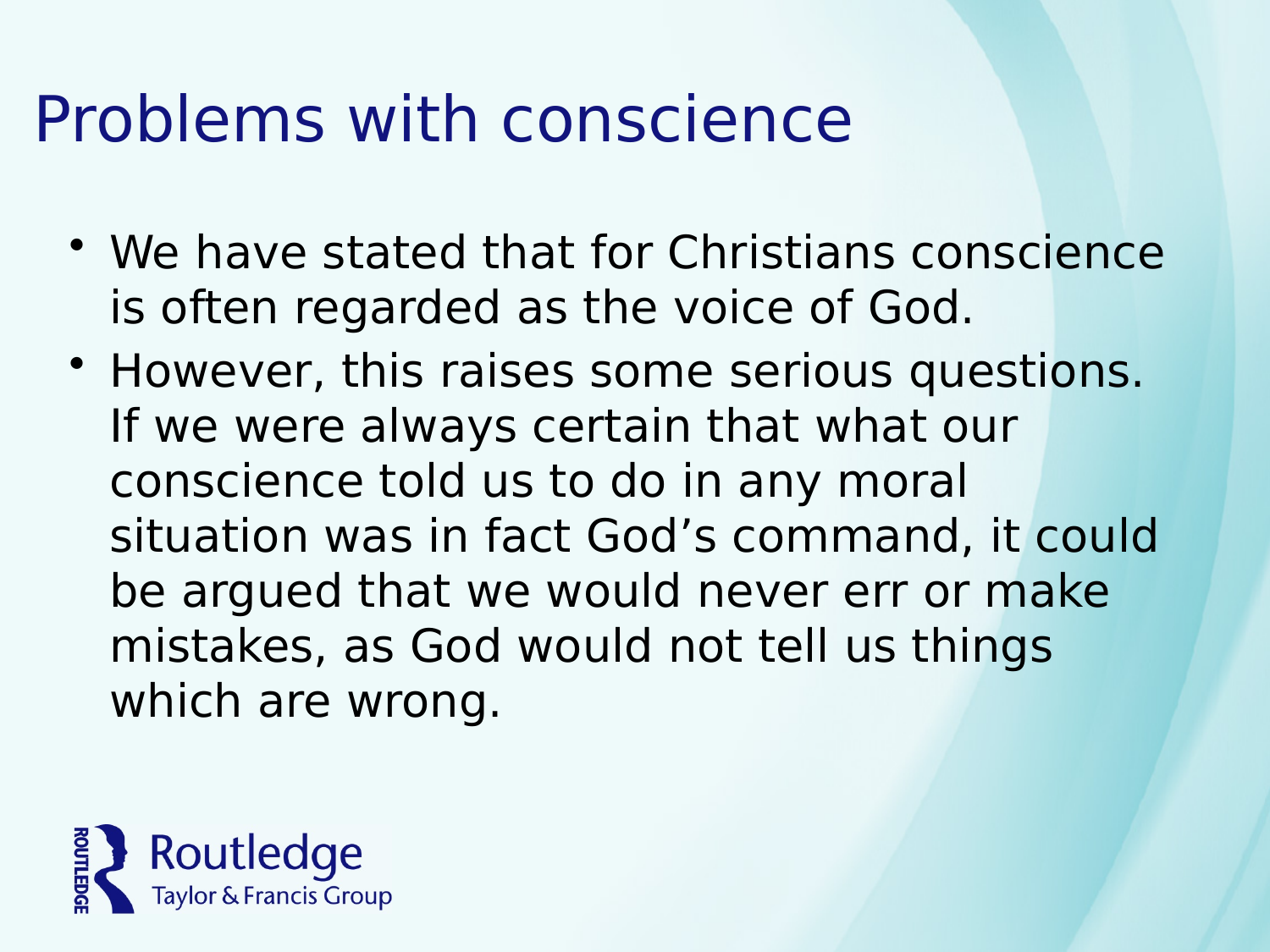

# Problems with conscience
We have stated that for Christians conscience is often regarded as the voice of God.
However, this raises some serious questions. If we were always certain that what our conscience told us to do in any moral situation was in fact God’s command, it could be argued that we would never err or make mistakes, as God would not tell us things which are wrong.